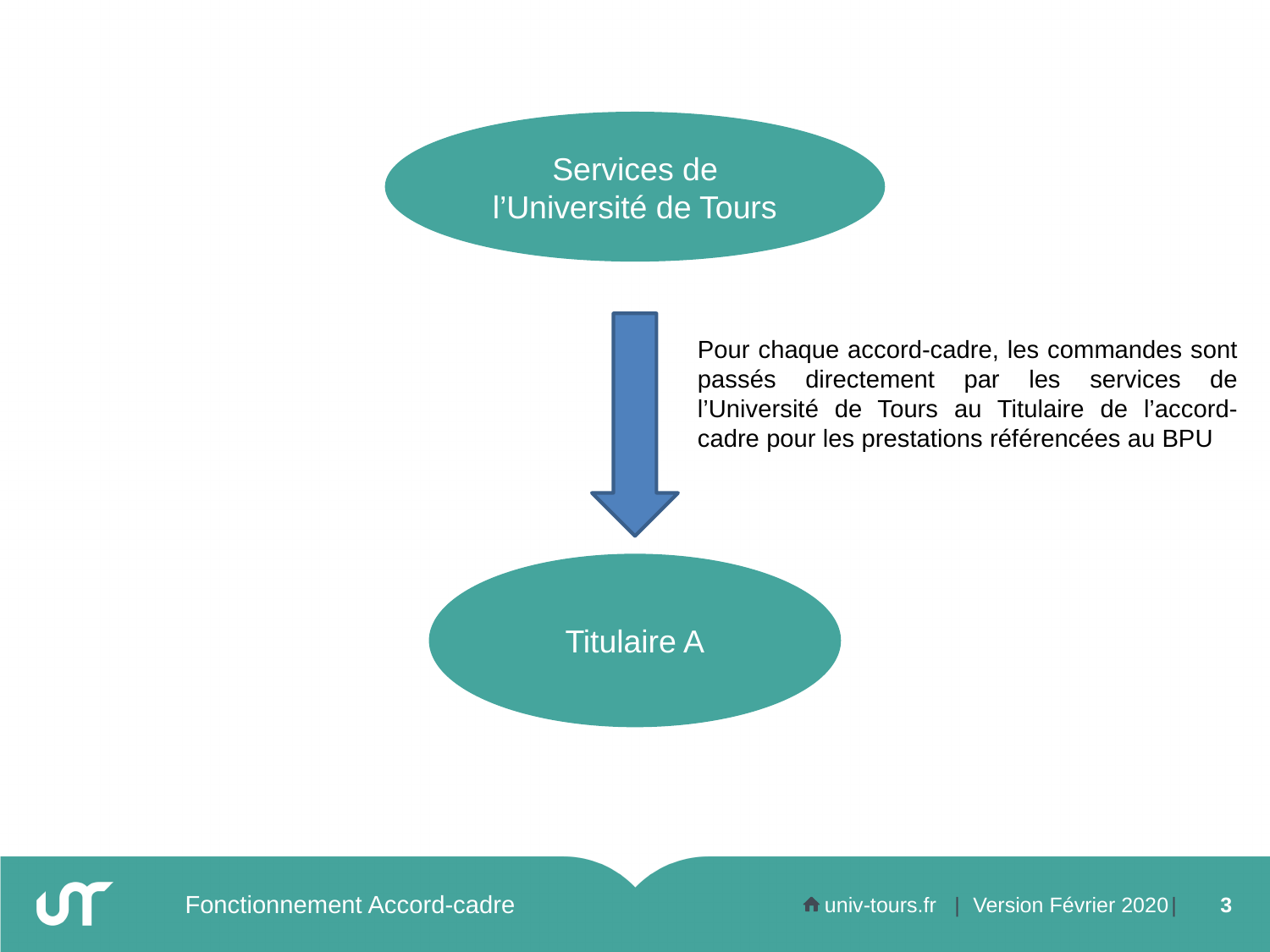

Services de l’Université de Tours

Pour chaque accord-cadre, les commandes sont passés directement par les services de l’Université de Tours au Titulaire de l’accord-cadre pour les prestations référencées au BPU
Titulaire A
Fonctionnement Accord-cadre